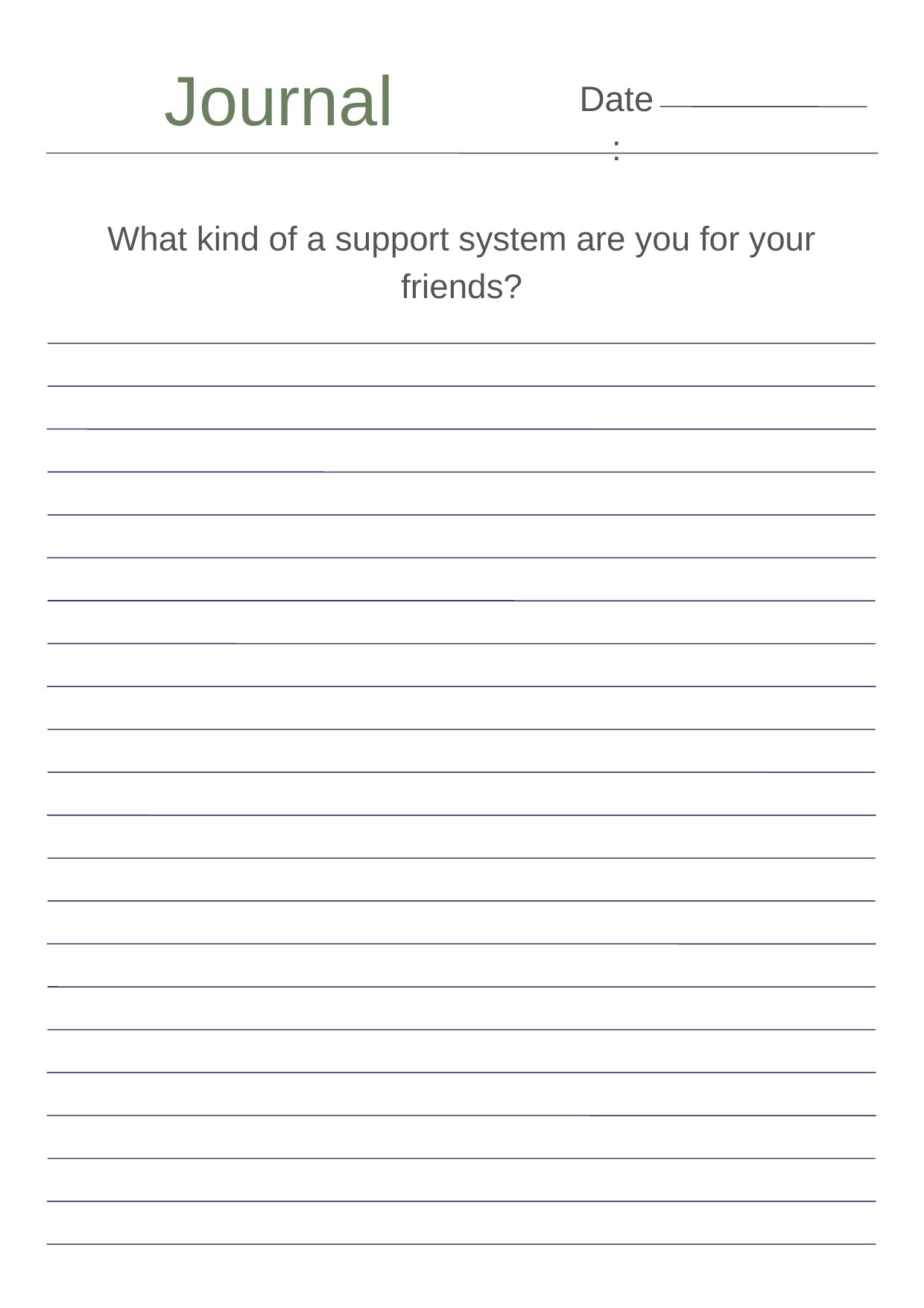

Journal
Date:

What kind of a support system are you for your friends?